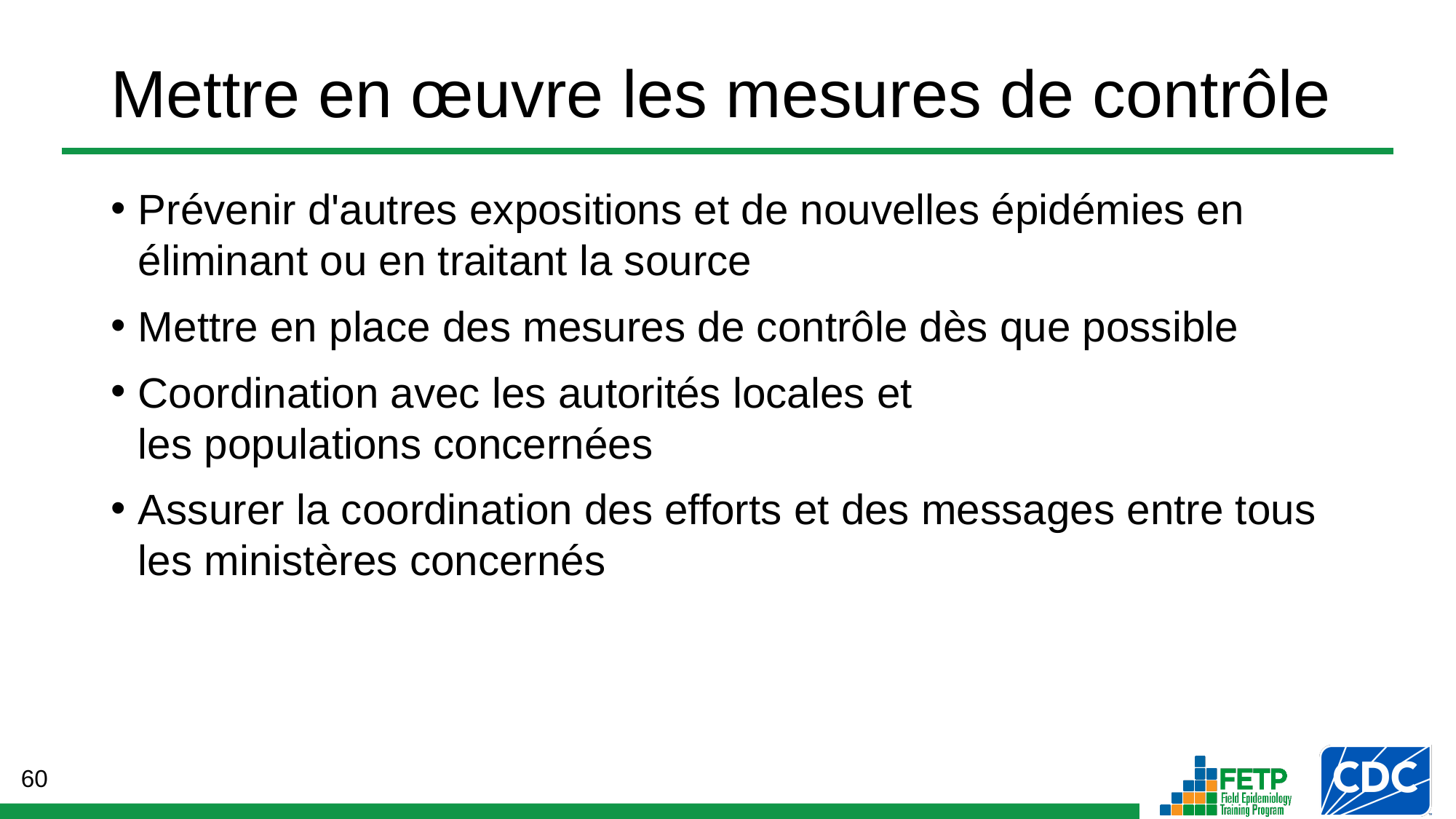

Mettre en œuvre les mesures de contrôle
Prévenir d'autres expositions et de nouvelles épidémies en éliminant ou en traitant la source
Mettre en place des mesures de contrôle dès que possible
Coordination avec les autorités locales et
les populations concernées
Assurer la coordination des efforts et des messages entre tous les ministères concernés